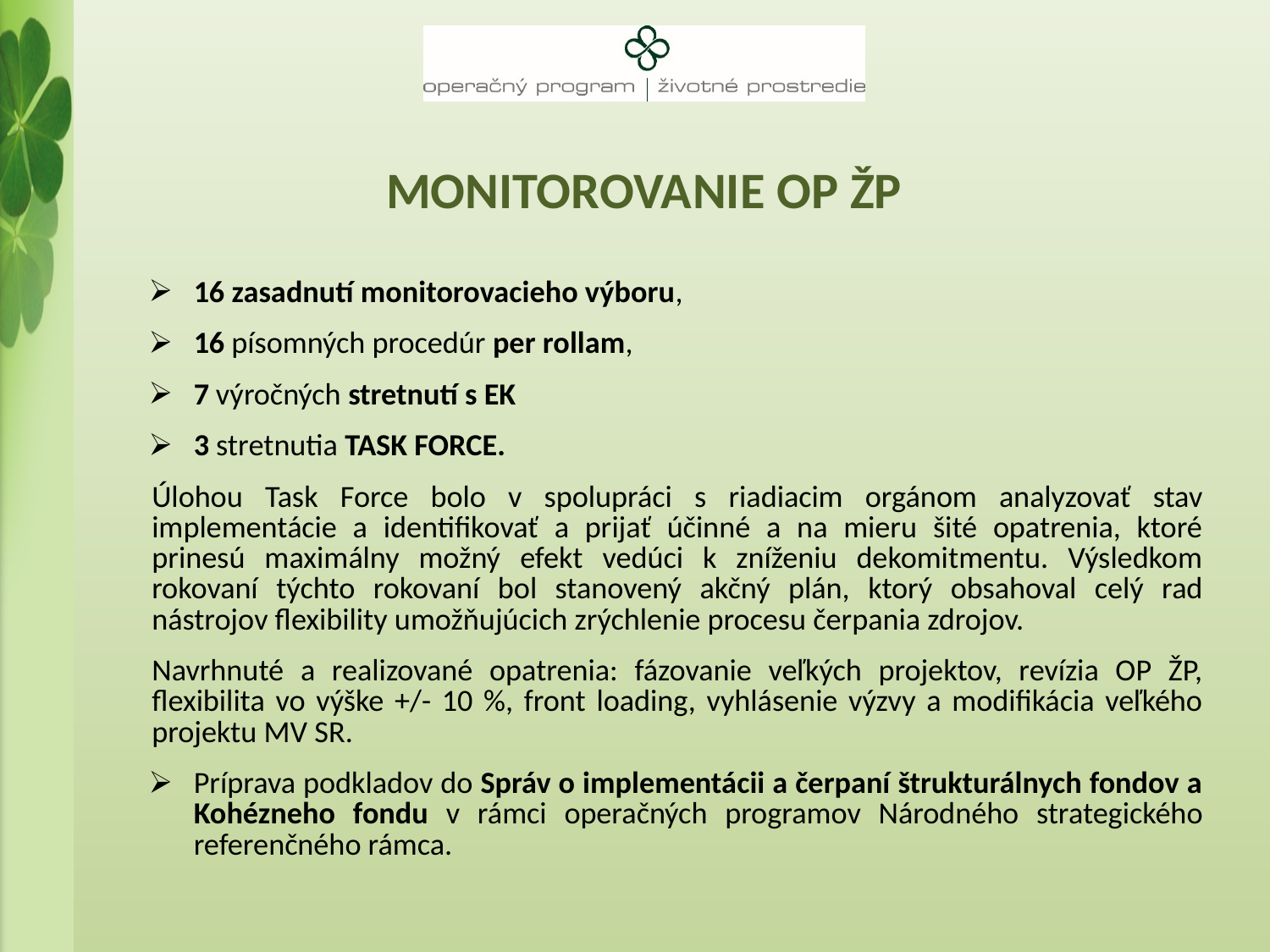

# MonitorovaNIE OP ŽP
16 zasadnutí monitorovacieho výboru,
16 písomných procedúr per rollam,
7 výročných stretnutí s EK
3 stretnutia TASK FORCE.
Úlohou Task Force bolo v spolupráci s riadiacim orgánom analyzovať stav implementácie a identifikovať a prijať účinné a na mieru šité opatrenia, ktoré prinesú maximálny možný efekt vedúci k zníženiu dekomitmentu. Výsledkom rokovaní týchto rokovaní bol stanovený akčný plán, ktorý obsahoval celý rad nástrojov flexibility umožňujúcich zrýchlenie procesu čerpania zdrojov.
Navrhnuté a realizované opatrenia: fázovanie veľkých projektov, revízia OP ŽP, flexibilita vo výške +/- 10 %, front loading, vyhlásenie výzvy a modifikácia veľkého projektu MV SR.
Príprava podkladov do Správ o implementácii a čerpaní štrukturálnych fondov a Kohézneho fondu v rámci operačných programov Národného strategického referenčného rámca.